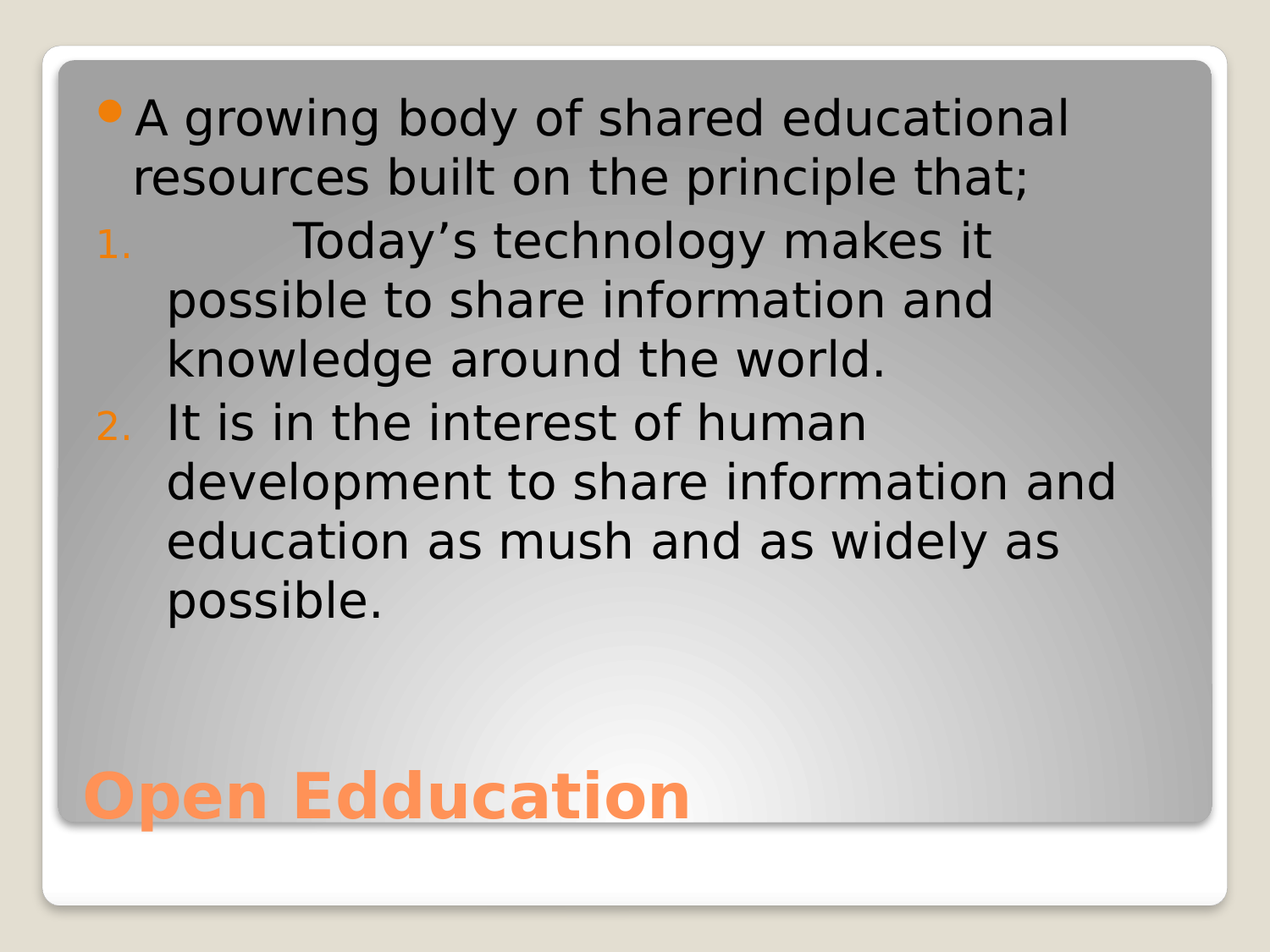

A growing body of shared educational resources built on the principle that;
	Today’s technology makes it possible to share information and knowledge around the world.
It is in the interest of human development to share information and education as mush and as widely as possible.

# Open Edducation